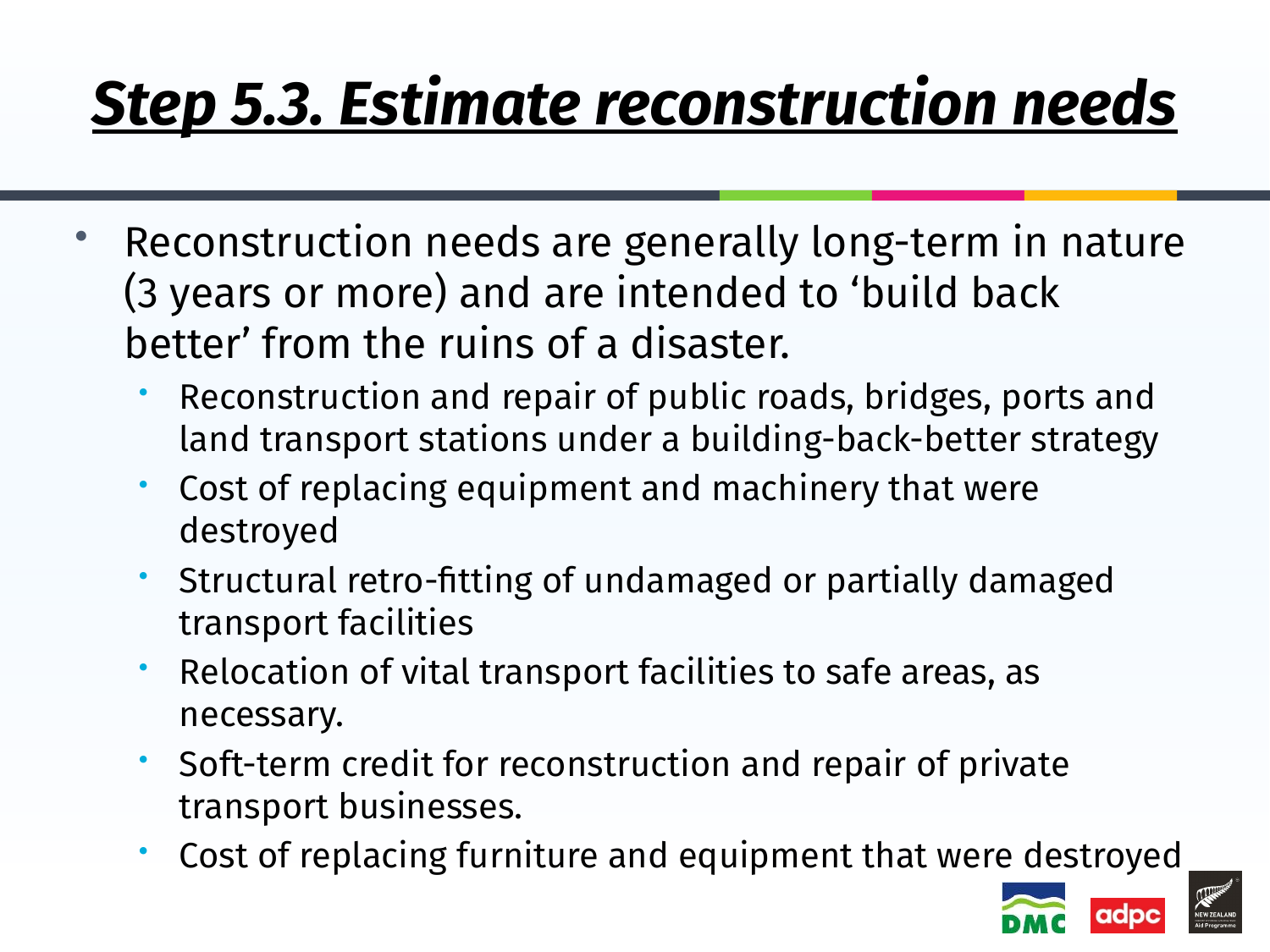

# Step 5.3. Estimate reconstruction needs
Reconstruction needs are generally long-term in nature (3 years or more) and are intended to ‘build back better’ from the ruins of a disaster.
Reconstruction and repair of public roads, bridges, ports and land transport stations under a building-back-better strategy
Cost of replacing equipment and machinery that were destroyed
Structural retro-fitting of undamaged or partially damaged transport facilities
Relocation of vital transport facilities to safe areas, as necessary.
Soft-term credit for reconstruction and repair of private transport businesses.
Cost of replacing furniture and equipment that were destroyed